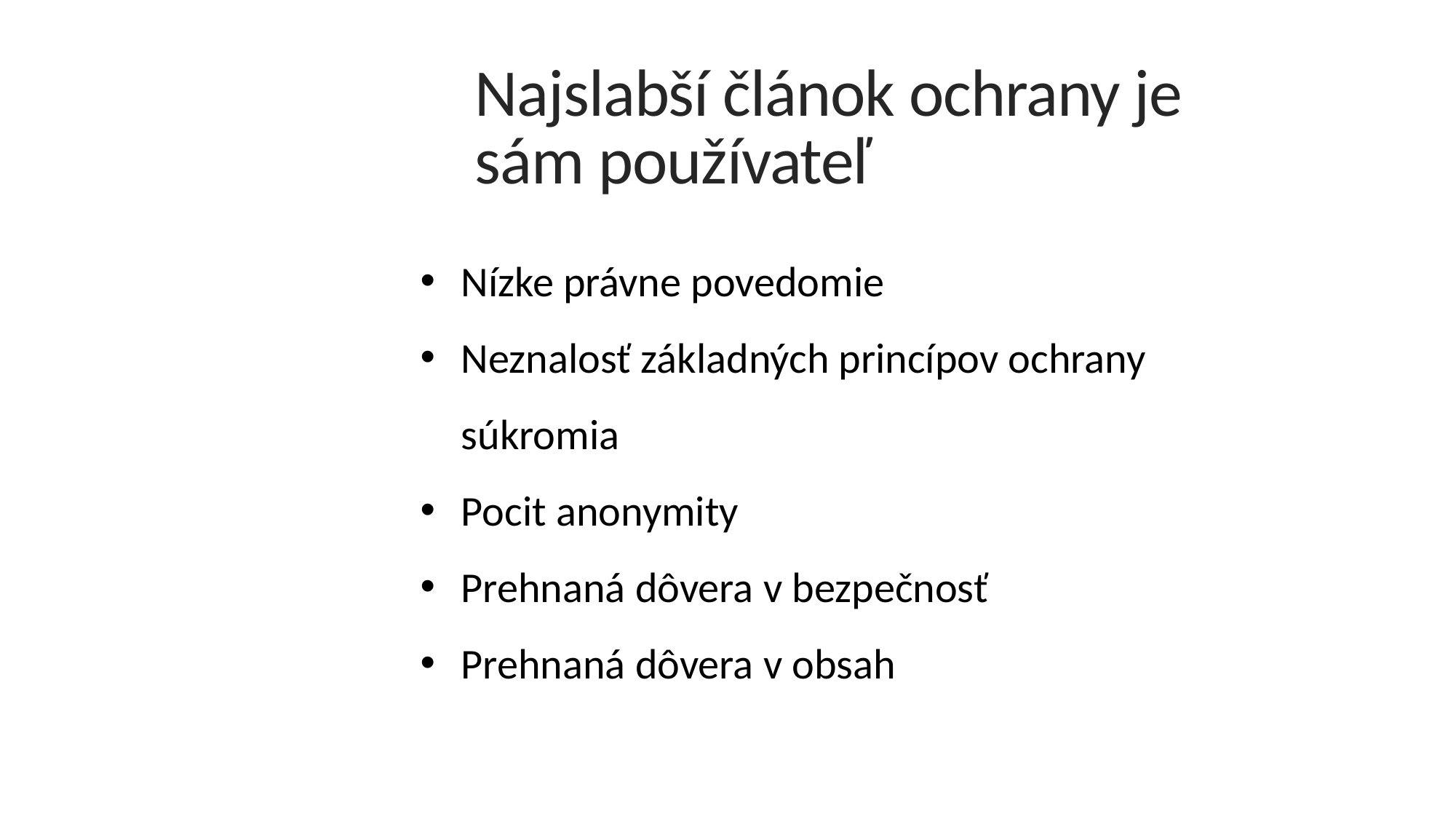

# Najslabší článok ochrany je sám používateľ
Nízke právne povedomie
Neznalosť základných princípov ochrany súkromia
Pocit anonymity
Prehnaná dôvera v bezpečnosť
Prehnaná dôvera v obsah